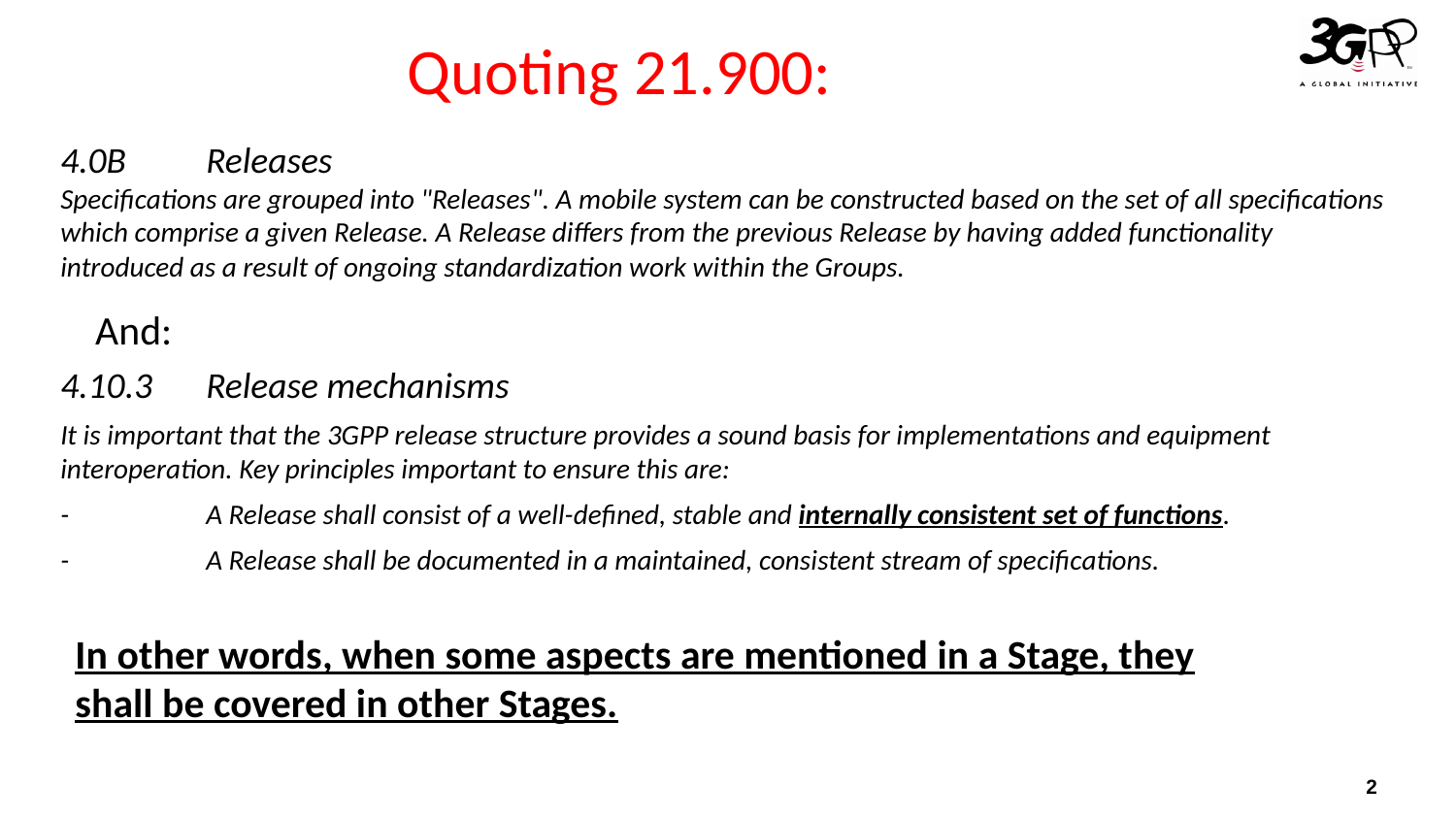

# Quoting 21.900:
4.0B	Releases
Specifications are grouped into "Releases". A mobile system can be constructed based on the set of all specifications which comprise a given Release. A Release differs from the previous Release by having added functionality introduced as a result of ongoing standardization work within the Groups.

4.10.3	Release mechanisms
It is important that the 3GPP release structure provides a sound basis for implementations and equipment interoperation. Key principles important to ensure this are:
-	A Release shall consist of a well-defined, stable and internally consistent set of functions.
-	A Release shall be documented in a maintained, consistent stream of specifications.

And:

In other words, when some aspects are mentioned in a Stage, they shall be covered in other Stages.